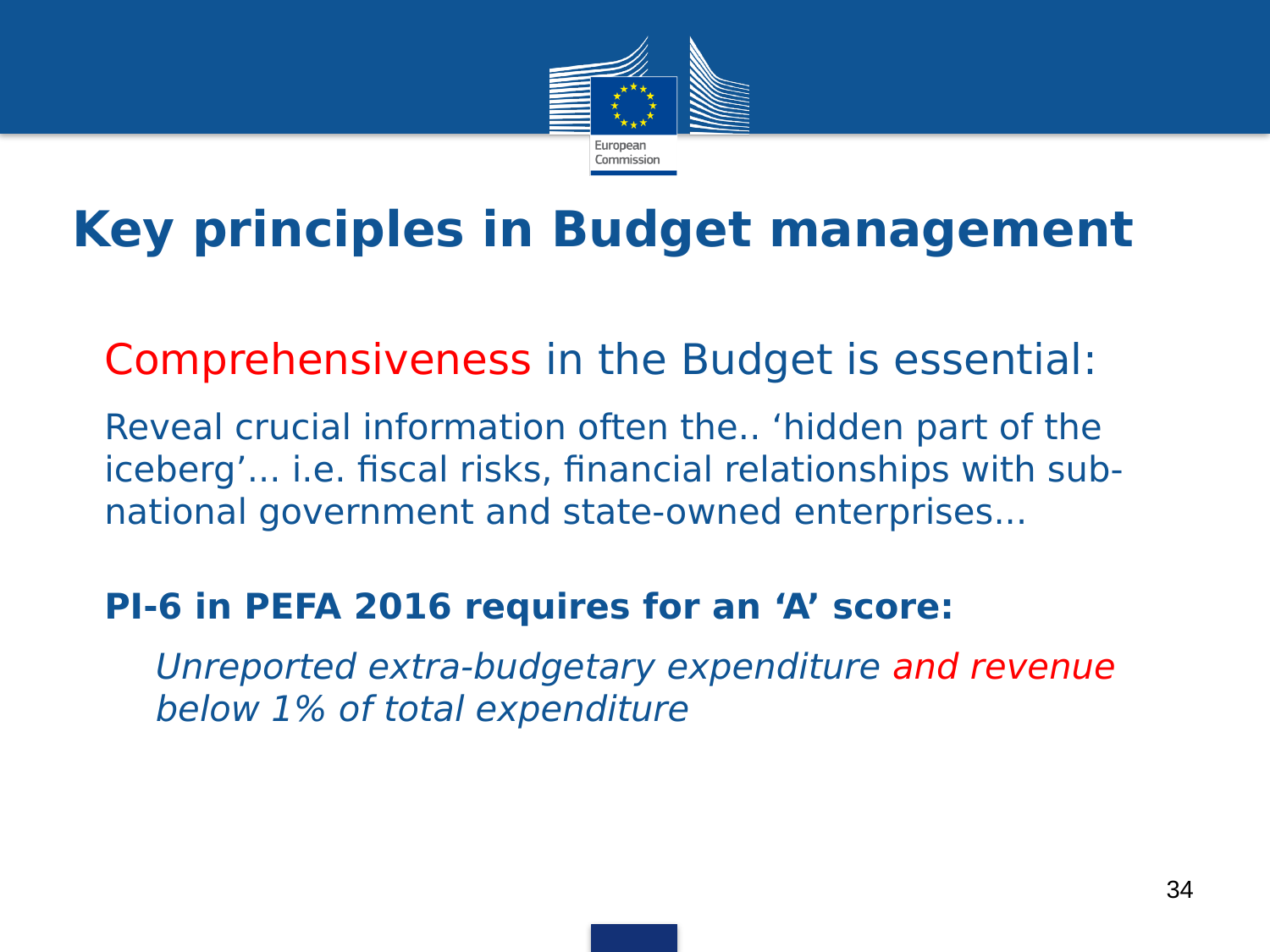

# Key principles in Budget management
Comprehensiveness in the Budget is essential:
Reveal crucial information often the.. ‘hidden part of the iceberg’... i.e. fiscal risks, financial relationships with sub-national government and state-owned enterprises...
PI-6 in PEFA 2016 requires for an ‘A’ score:
Unreported extra-budgetary expenditure and revenue below 1% of total expenditure
34